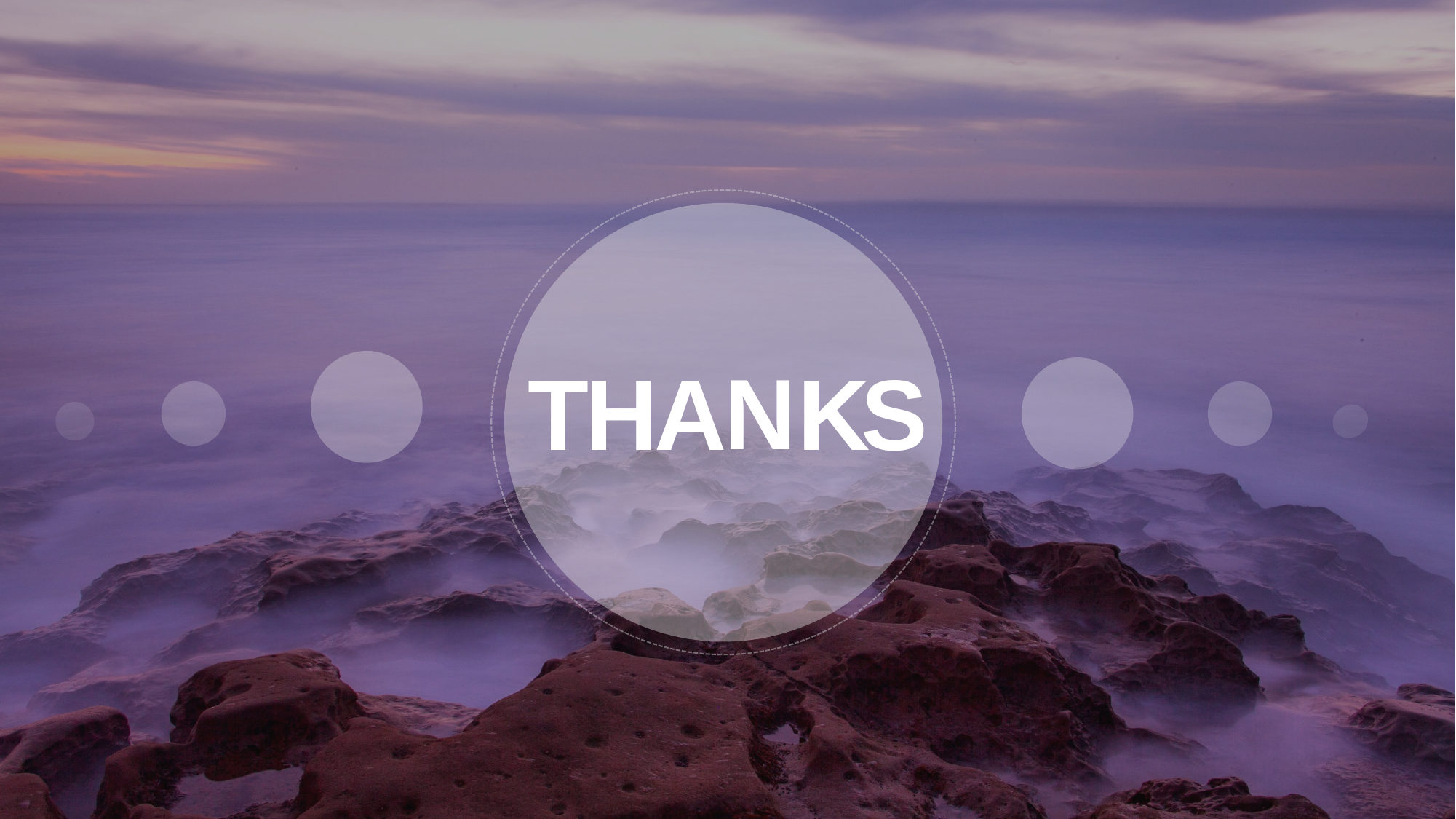

T
N

H
K
N
T
H
A
S
K

A
S